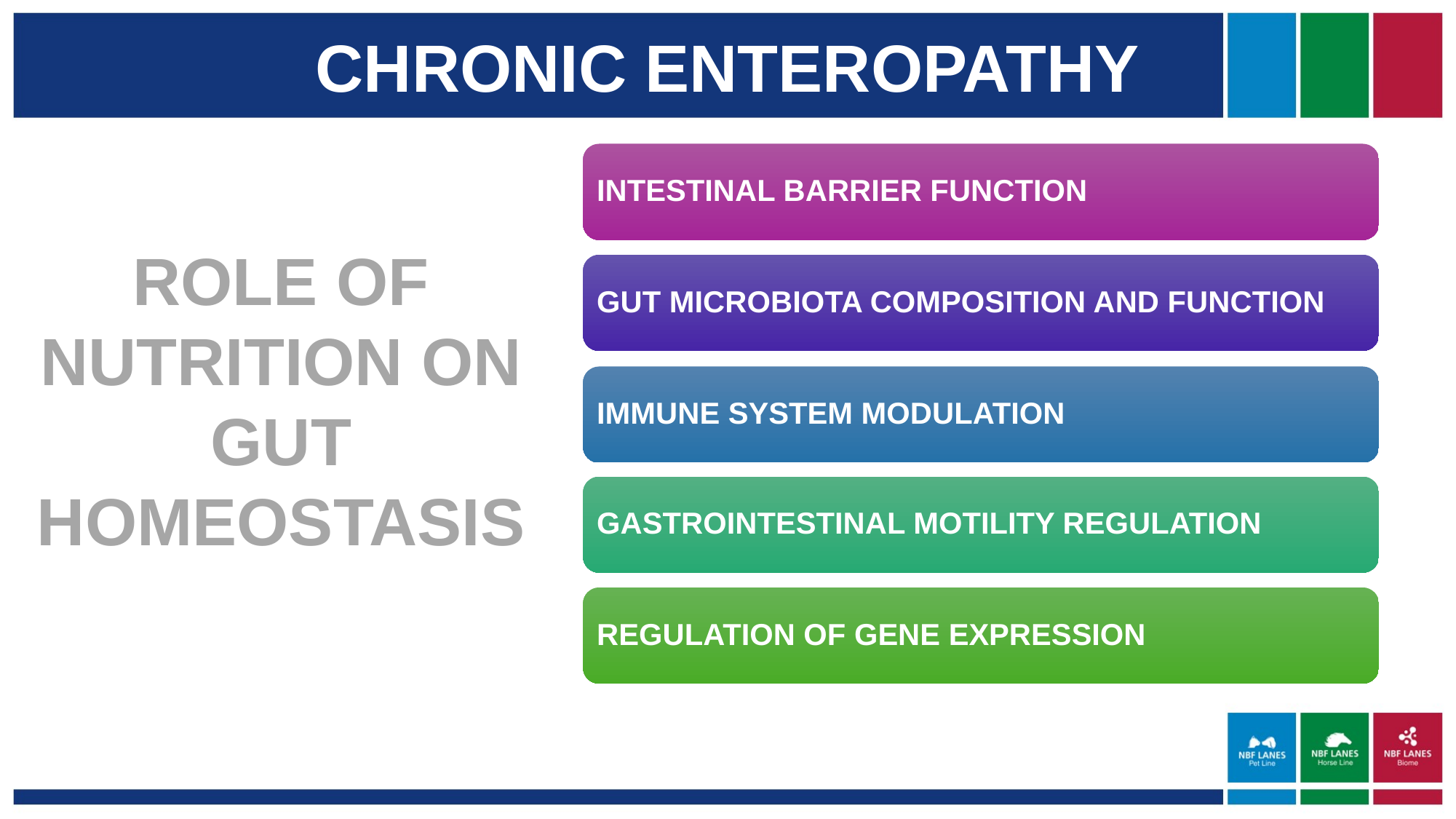

CHRONIC ENTEROPATHY
INTESTINAL BARRIER FUNCTION
ROLE OF NUTRITION ON GUT HOMEOSTASIS
GUT MICROBIOTA COMPOSITION AND FUNCTION
IMMUNE SYSTEM MODULATION
GASTROINTESTINAL MOTILITY REGULATION
REGULATION OF GENE EXPRESSION